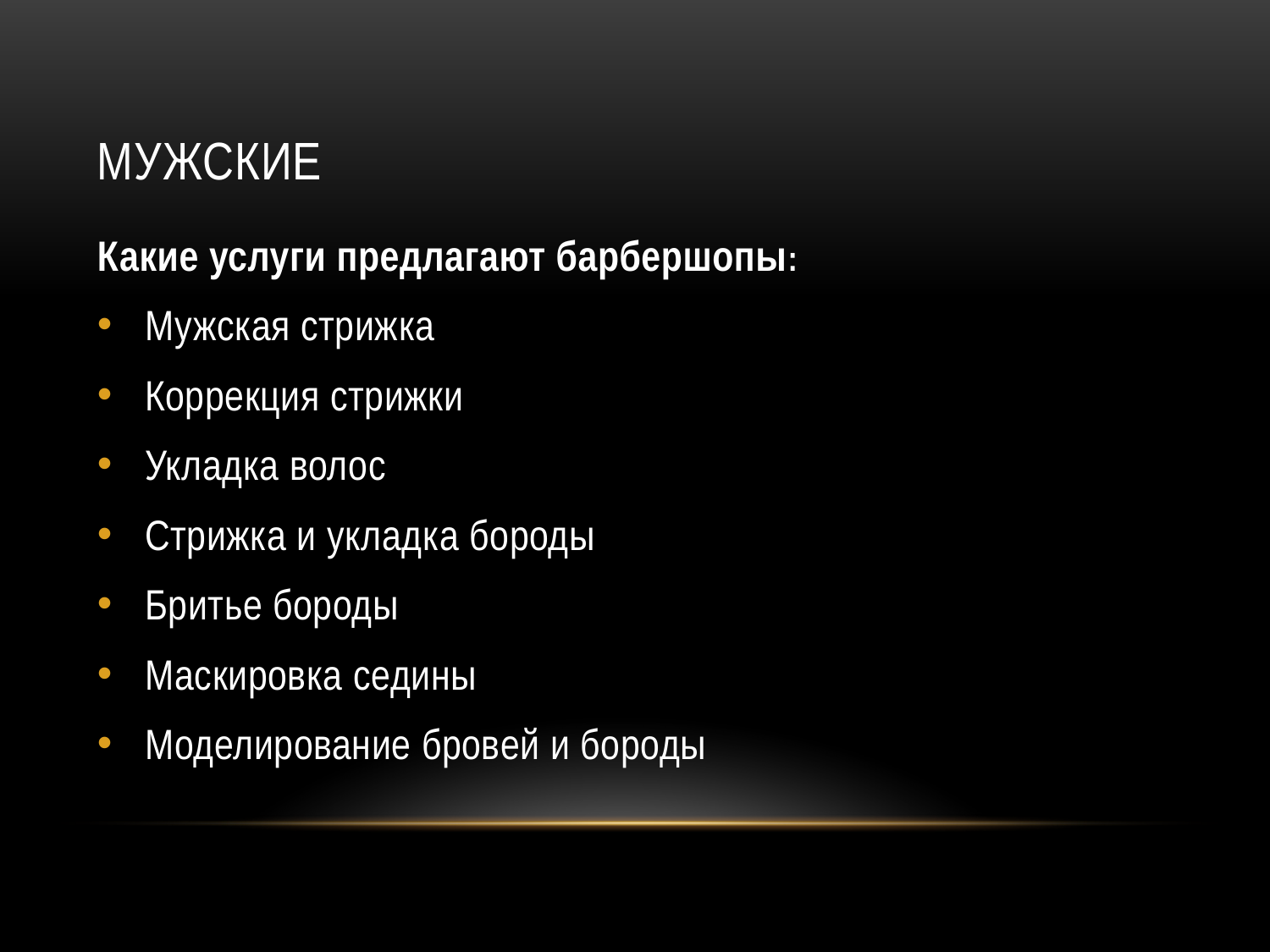

# Мужские
Какие услуги предлагают барбершопы:
Мужская стрижка
Коррекция стрижки
Укладка волос
Стрижка и укладка бороды
Бритье бороды
Маскировка седины
Моделирование бровей и бороды